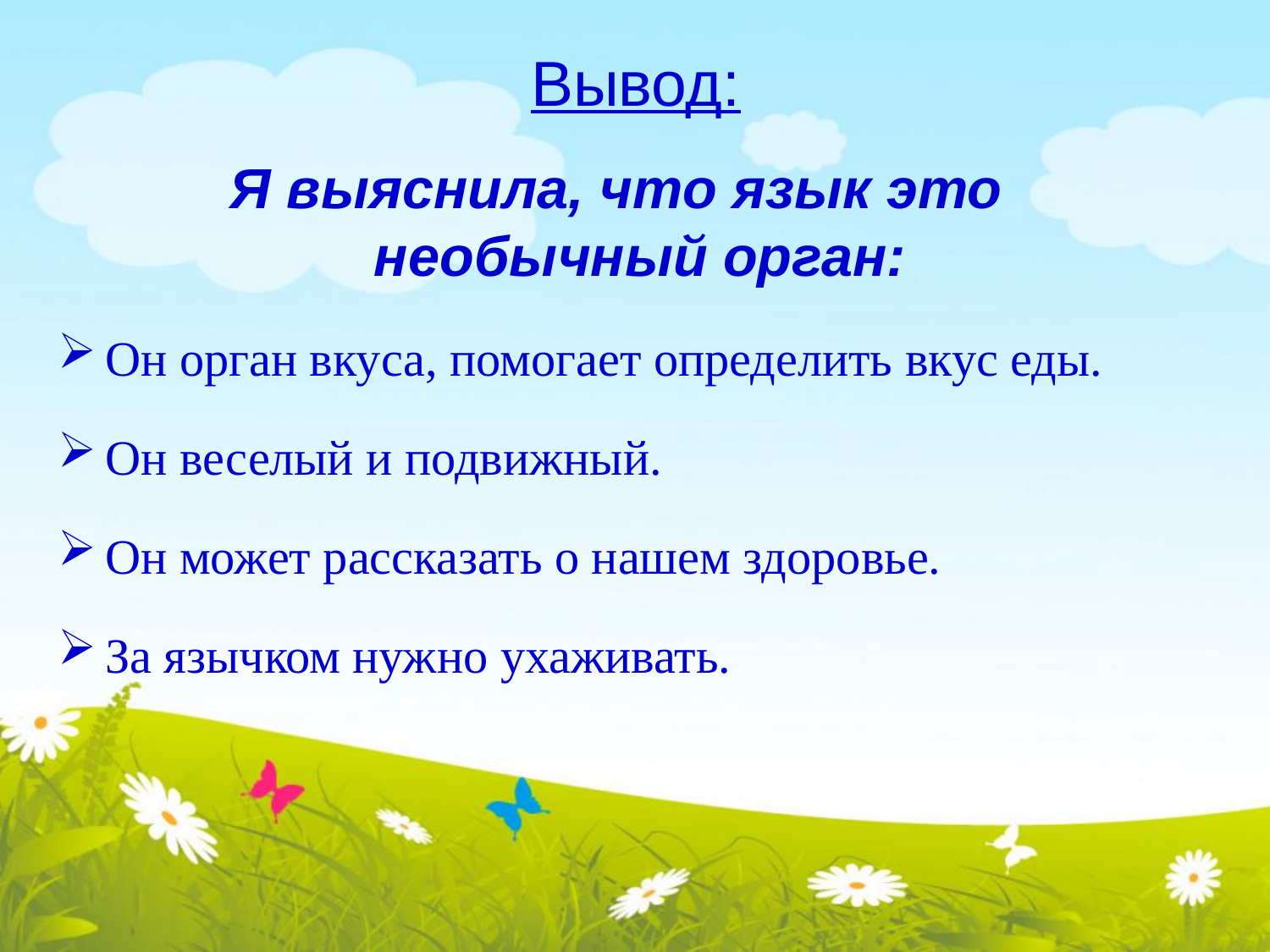

# Вывод:
Я выяснила, что язык это необычный орган:
Он орган вкуса, помогает определить вкус еды.
Он веселый и подвижный.
Он может рассказать о нашем здоровье.
За язычком нужно ухаживать.